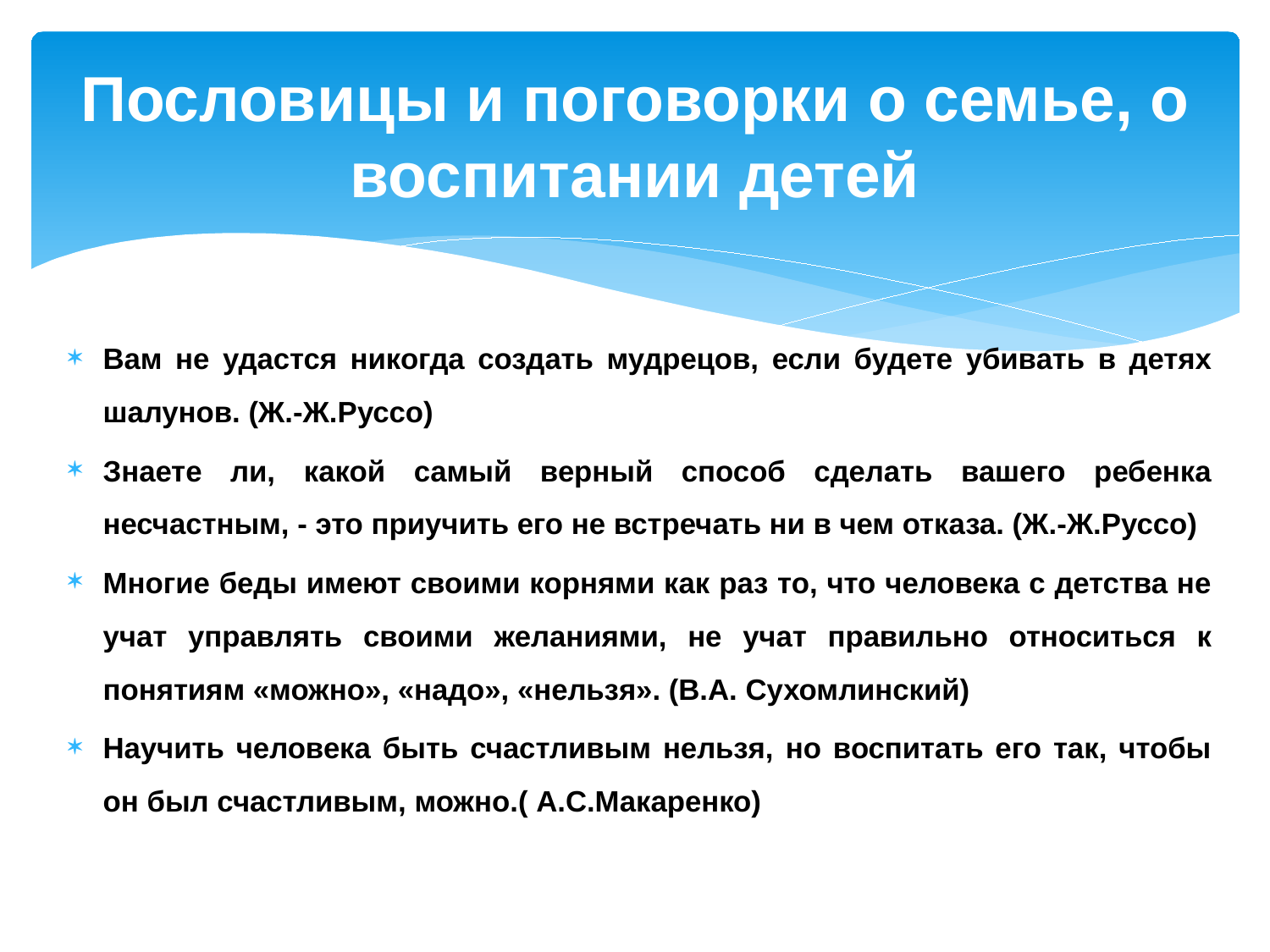

# Пословицы и поговорки о семье, о воспитании детей
Вам не удастся никогда создать мудрецов, если будете убивать в детях шалунов. (Ж.-Ж.Руссо)
Знаете ли, какой самый верный способ сделать вашего ребенка несчастным, - это приучить его не встречать ни в чем отказа. (Ж.-Ж.Руссо)
Многие беды имеют своими корнями как раз то, что человека с детства не учат управлять своими желаниями, не учат правильно относиться к понятиям «можно», «надо», «нельзя». (В.А. Сухомлинский)
Научить человека быть счастливым нельзя, но воспитать его так, чтобы он был счастливым, можно.( А.С.Макаренко)